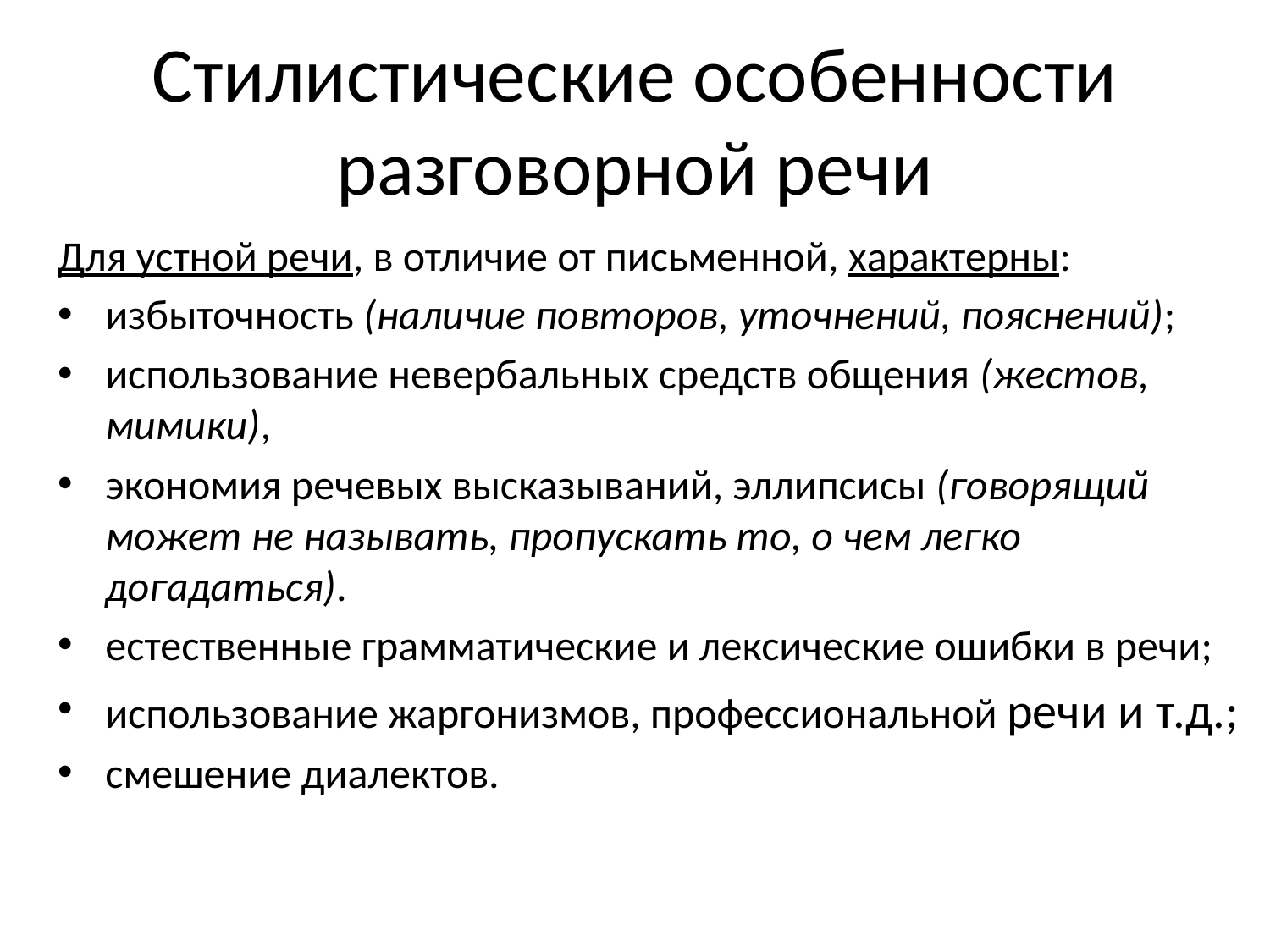

# Стилистические особенности разговорной речи
Для устной речи, в отличие от письменной, характерны:
избыточность (наличие повторов, уточнений, пояснений);
использование невербальных средств общения (жестов, мимики),
экономия речевых высказываний, эллипсисы (говорящий может не называть, пропускать то, о чем легко догадаться).
естественные грамматические и лексические ошибки в речи;
использование жаргонизмов, профессиональной речи и т.д.;
смешение диалектов.